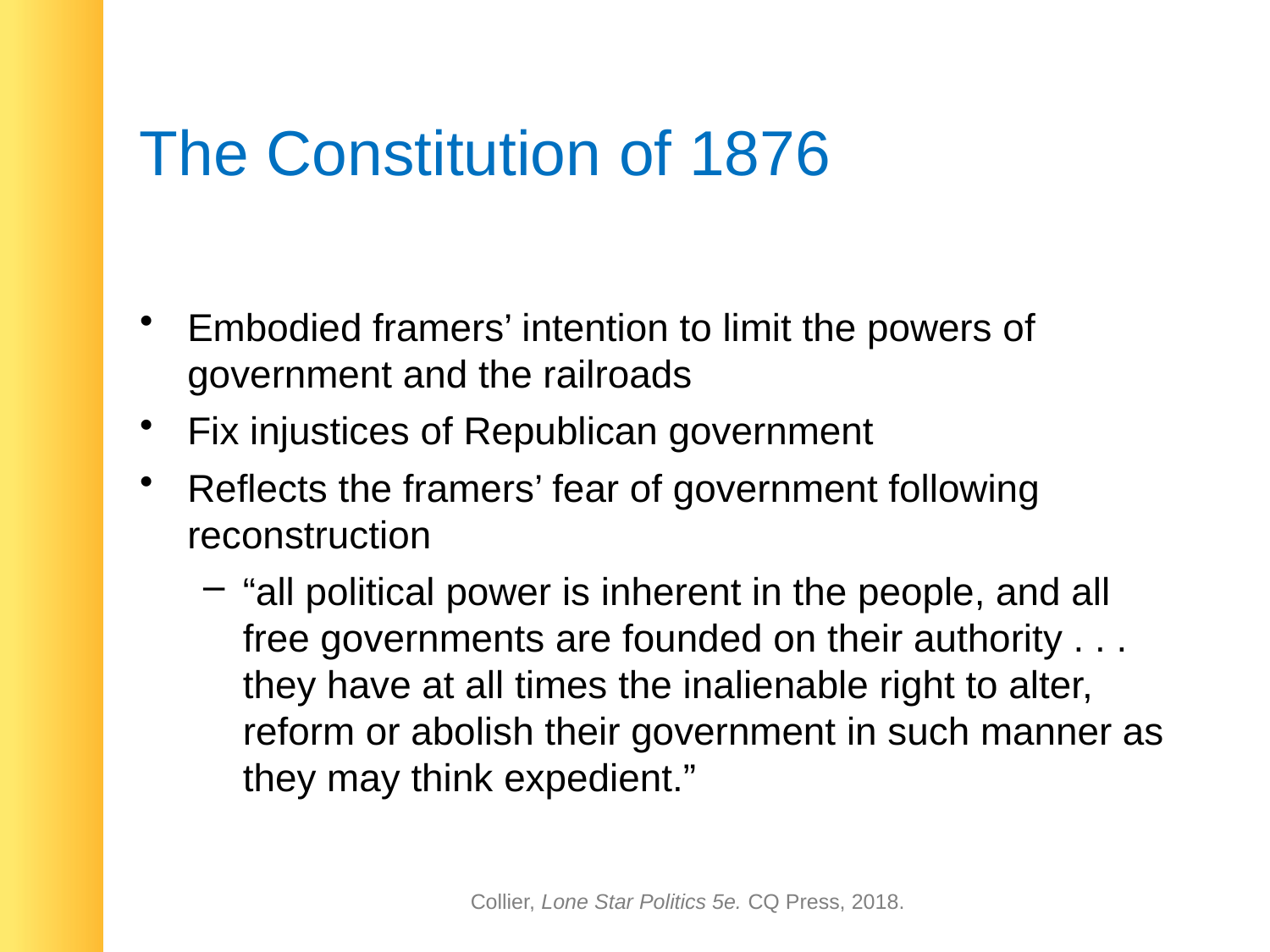

# The Constitution of 1876
Embodied framers’ intention to limit the powers of government and the railroads
Fix injustices of Republican government
Reflects the framers’ fear of government following reconstruction
“all political power is inherent in the people, and all free governments are founded on their authority . . . they have at all times the inalienable right to alter, reform or abolish their government in such manner as they may think expedient.”

Collier, Lone Star Politics 5e. CQ Press, 2018.